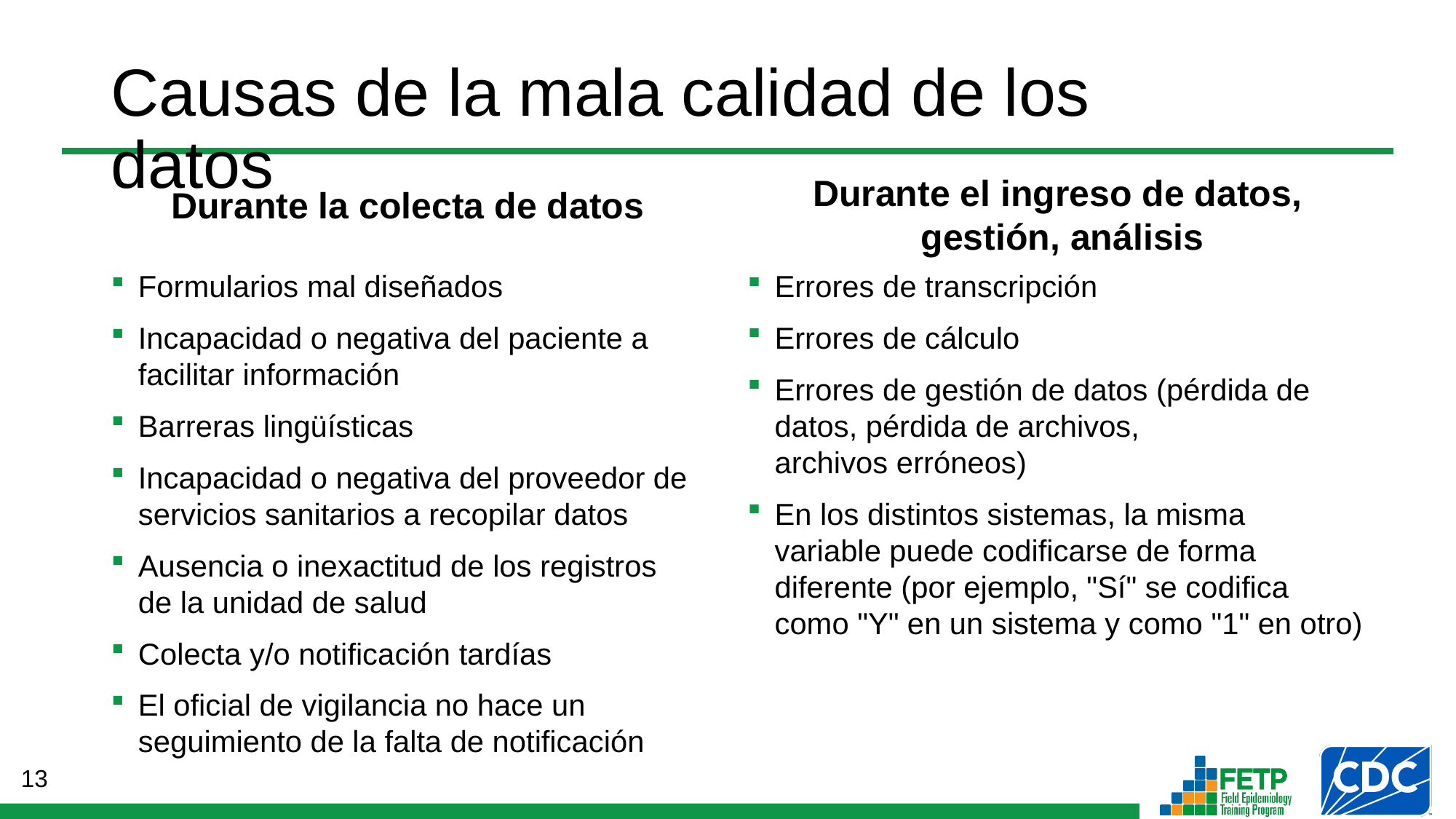

Causas de la mala calidad de los datos
Durante el ingreso de datos,
gestión, análisis
Durante la colecta de datos
Formularios mal diseñados
Incapacidad o negativa del paciente a facilitar información
Barreras lingüísticas
Incapacidad o negativa del proveedor de servicios sanitarios a recopilar datos
Ausencia o inexactitud de los registros
de la unidad de salud
Colecta y/o notificación tardías
El oficial de vigilancia no hace un seguimiento de la falta de notificación

Errores de transcripción
Errores de cálculo
Errores de gestión de datos (pérdida de datos, pérdida de archivos,
archivos erróneos)
En los distintos sistemas, la misma
variable puede codificarse de forma diferente (por ejemplo, "Sí" se codifica
como "Y" en un sistema y como "1" en otro)